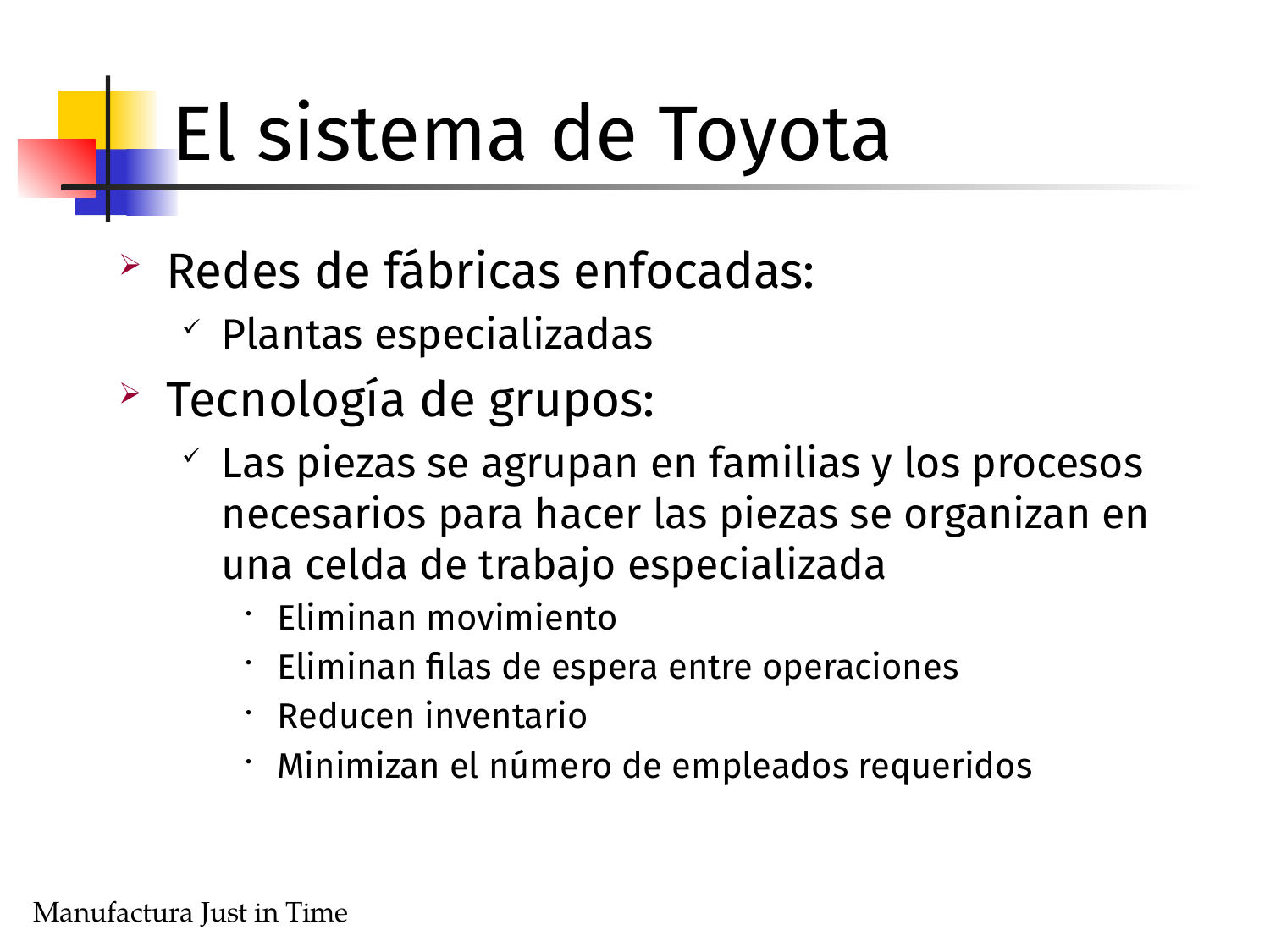

# El sistema de Toyota
Redes de fábricas enfocadas:
Plantas especializadas
Tecnología de grupos:
Las piezas se agrupan en familias y los procesos necesarios para hacer las piezas se organizan en una celda de trabajo especializada
Eliminan movimiento
Eliminan filas de espera entre operaciones
Reducen inventario
Minimizan el número de empleados requeridos